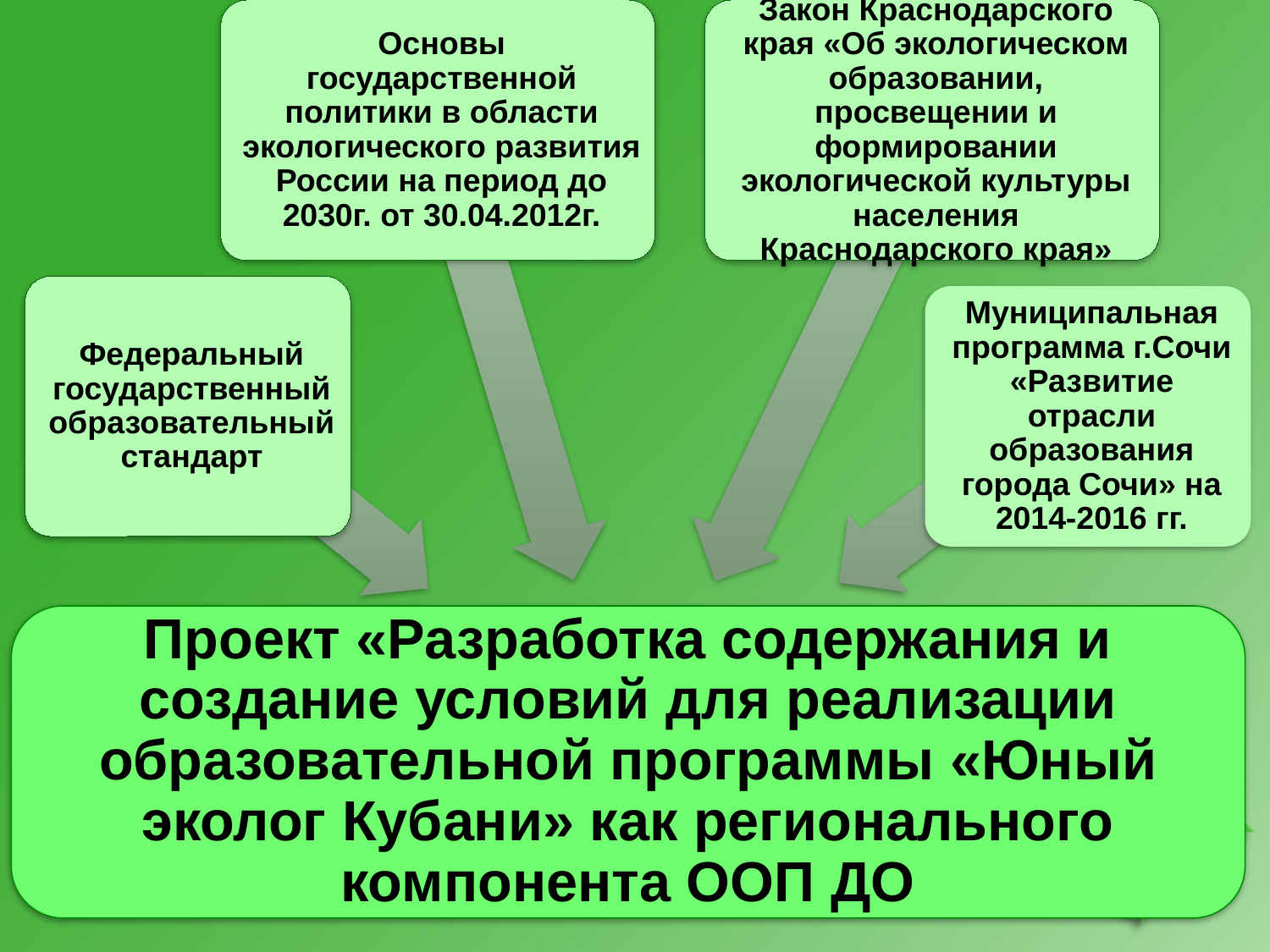

Проект «Разработка содержания и создание условий для реализации образовательной программы «Юный эколог Кубани» как регионального компонента ООП ДО
Федеральный государственный образовательный стандарт
Основы государственной политики в области экологического развития России на период до 2030г. от 30.04.2012г.
Закон Краснодарского края «Об экологическом образовании, просвещении и формировании экологической культуры населения Краснодарского края»
Муниципальная программа г.Сочи «Развитие отрасли образования города Сочи» на 2014-2016 гг.